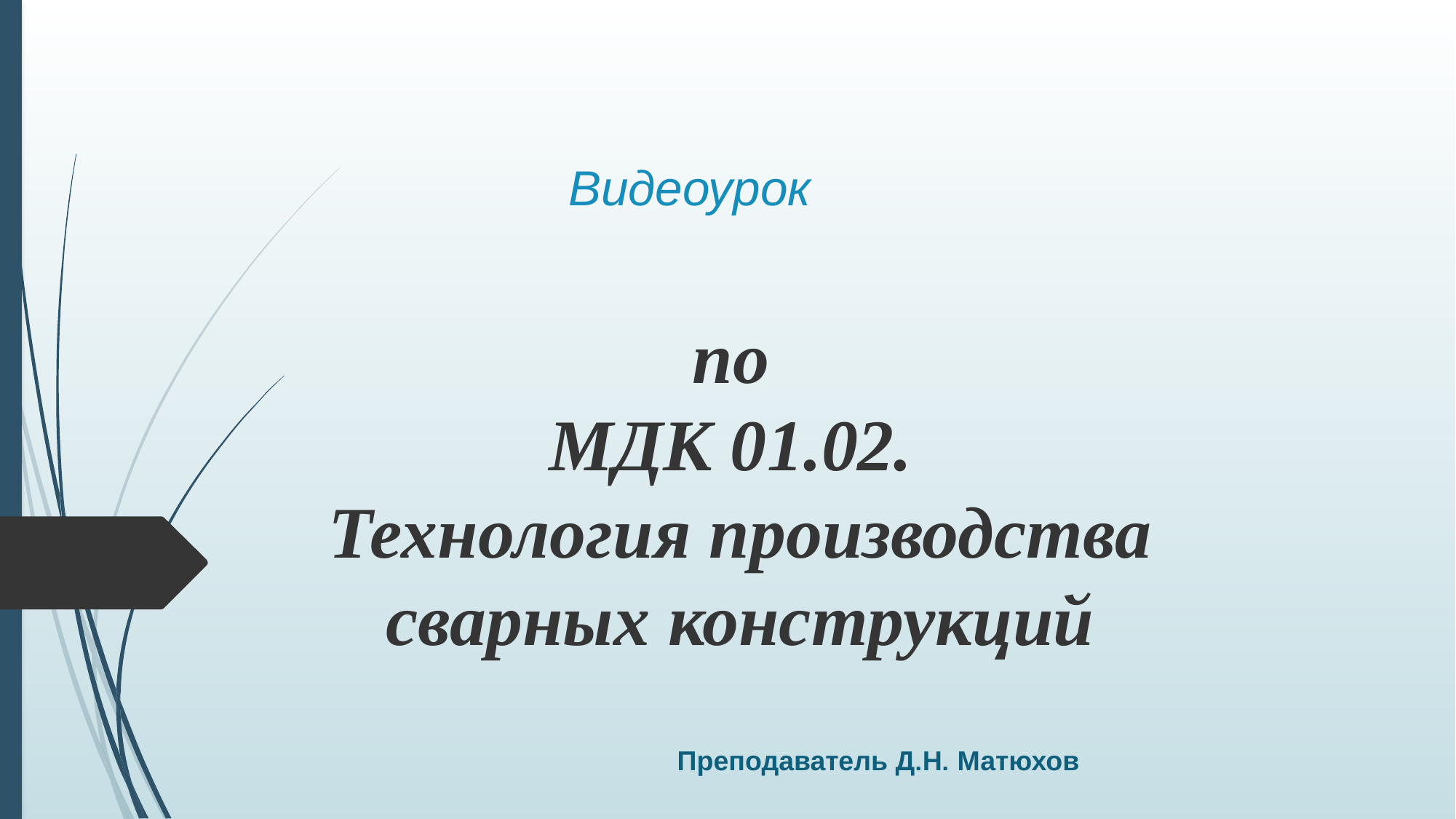

# Видеоурок

по
МДК 01.02.
Технология производства сварных конструкций
Преподаватель Д.Н. Матюхов